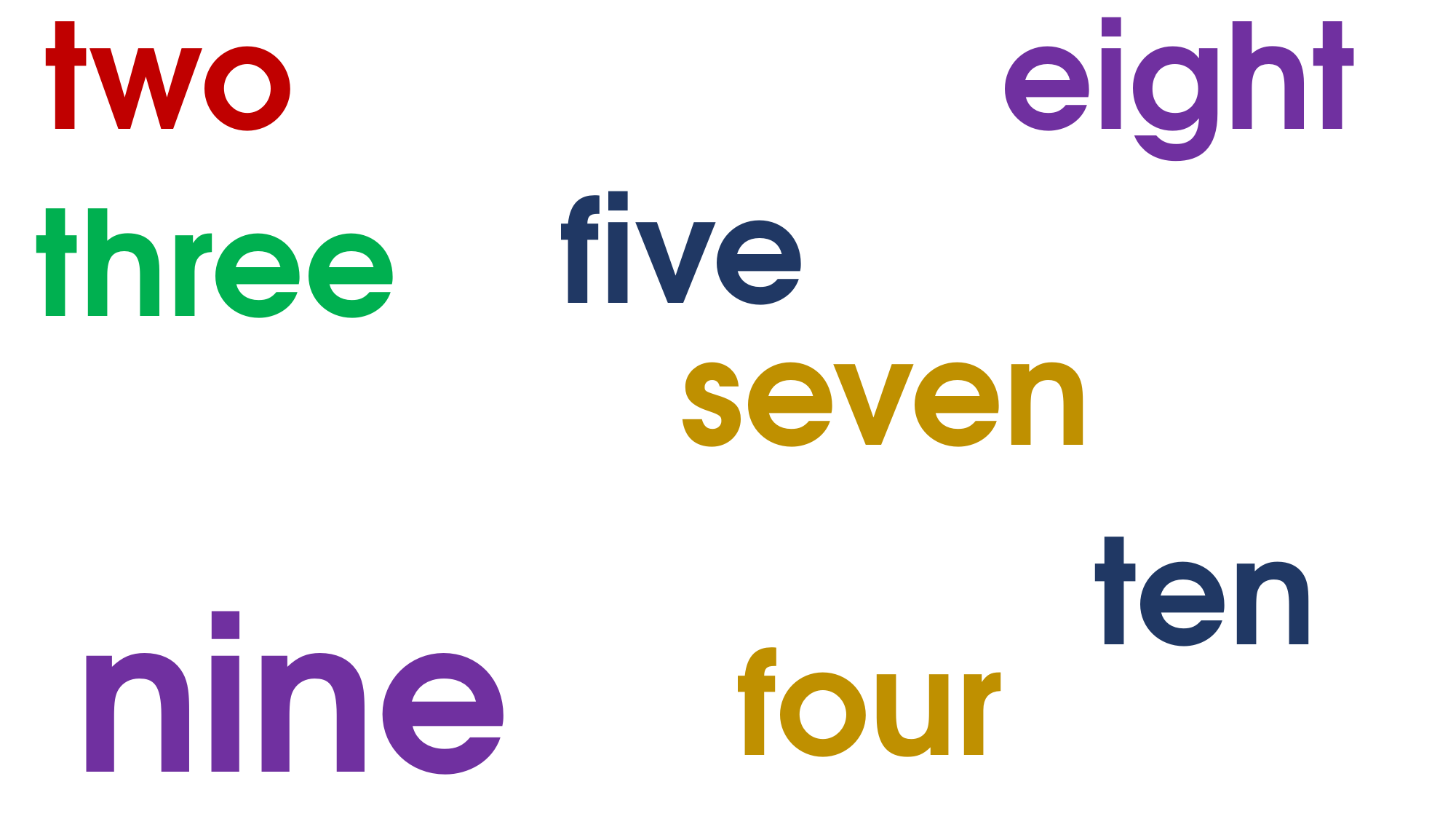

two
eight
five
three
seven
ten
nine
four